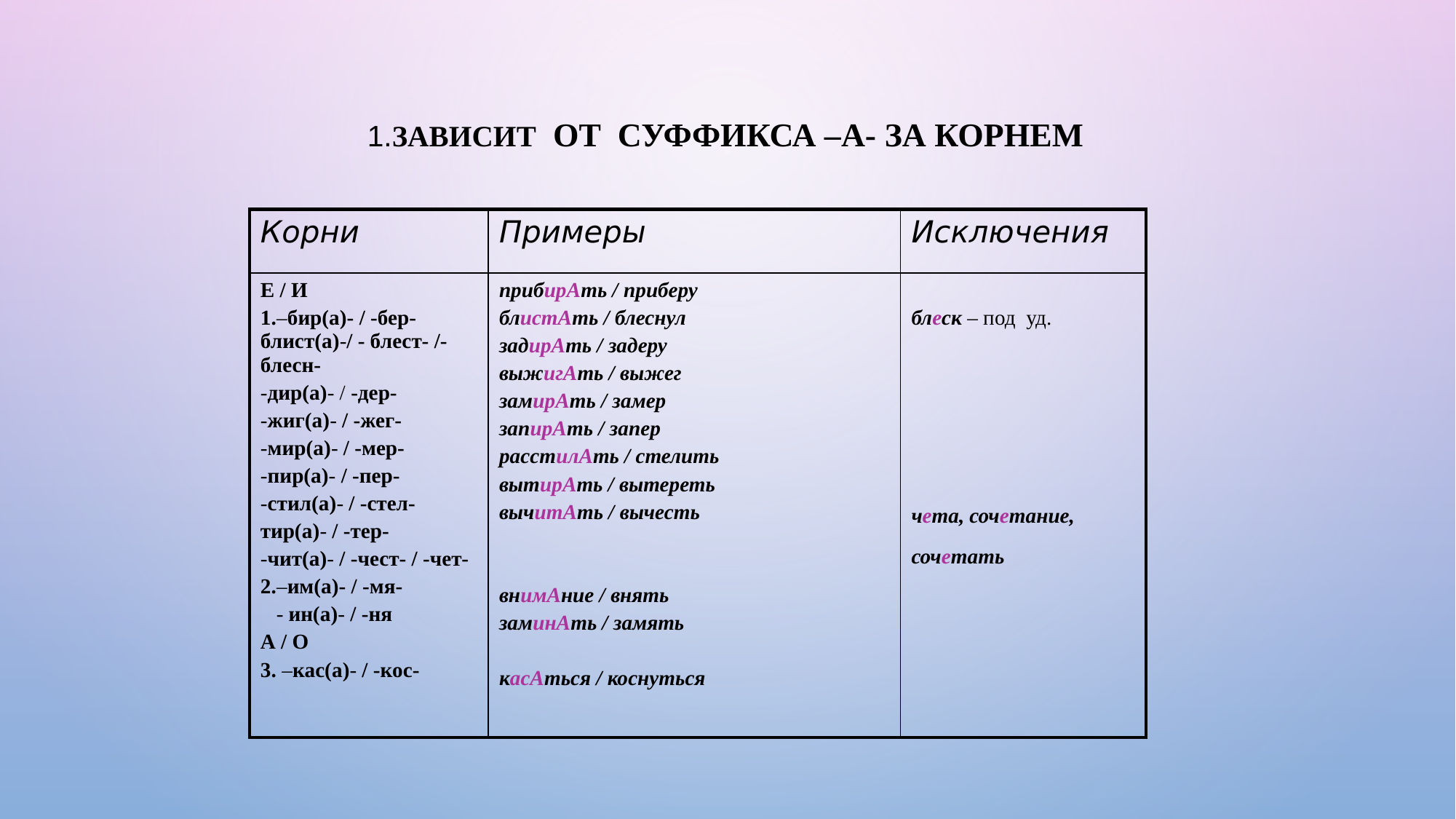

# 1.Зависит  от  суффикса –А- за корнем
| Корни | Примеры | Исключения |
| --- | --- | --- |
| Е / И 1.–бир(а)- / -бер-блист(а)-/ - блест- /-блесн- -дир(а)- / -дер- -жиг(а)- / -жег- -мир(а)- / -мер- -пир(а)- / -пер- -стил(а)- / -стел- тир(а)- / -тер- -чит(а)- / -чест- / -чет- 2.–им(а)- / -мя- - ин(а)- / -ня А / О 3. –кас(а)- / -кос- | прибирАть / приберу блистАть / блеснул задирАть / задеру выжигАть / выжег замирАть / замер запирАть / запер расстилАть / стелить вытирАть / вытереть вычитАть / вычесть внимАние / внять заминАть / замять касАться / коснуться | блеск – под уд. чета, сочетание, сочетать |